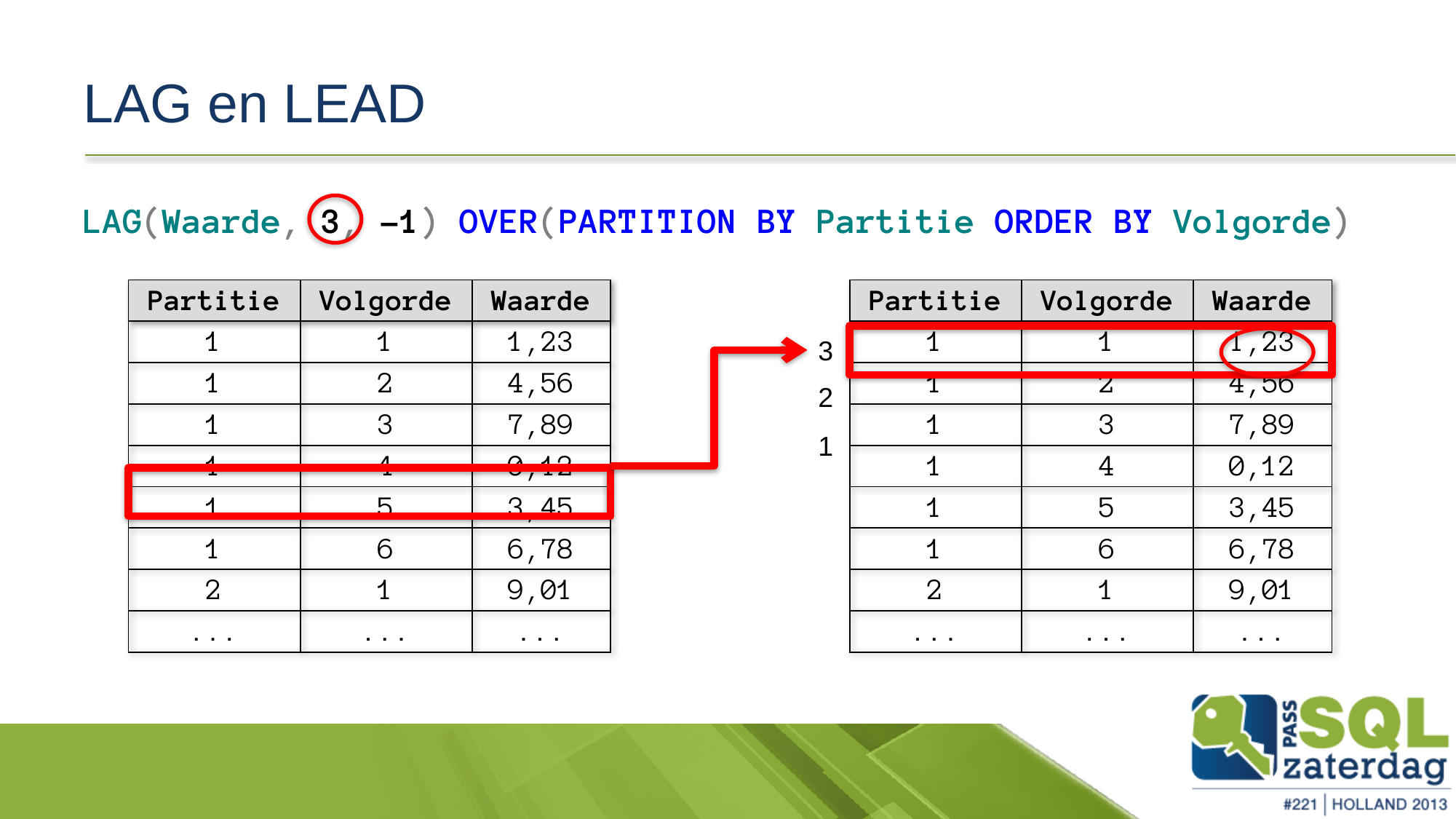

# LAG en LEAD
LAG(Waarde, 3, -1) OVER(PARTITION BY Partitie ORDER BY Volgorde)

| Partitie | Volgorde | Waarde |
| --- | --- | --- |
| 1 | 1 | 1,23 |
| 1 | 2 | 4,56 |
| 1 | 3 | 7,89 |
| 1 | 4 | 0,12 |
| 1 | 5 | 3,45 |
| 1 | 6 | 6,78 |
| 2 | 1 | 9,01 |
| ... | ... | ... |
| Partitie | Volgorde | Waarde |
| --- | --- | --- |
| 1 | 1 | 1,23 |
| 1 | 2 | 4,56 |
| 1 | 3 | 7,89 |
| 1 | 4 | 0,12 |
| 1 | 5 | 3,45 |
| 1 | 6 | 6,78 |
| 2 | 1 | 9,01 |
| ... | ... | ... |

3

2
1